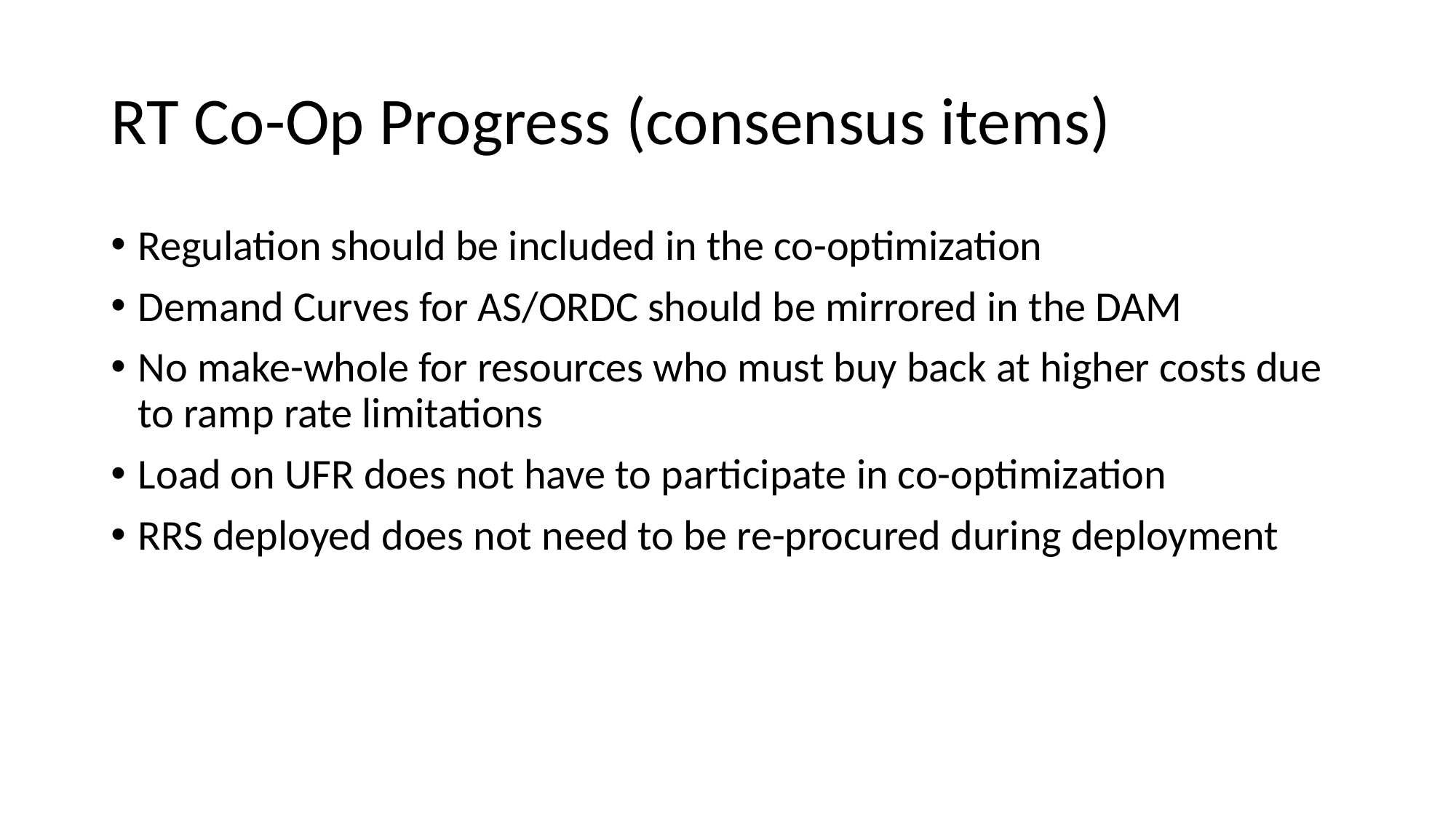

# RT Co-Op Progress (consensus items)
Regulation should be included in the co-optimization
Demand Curves for AS/ORDC should be mirrored in the DAM
No make-whole for resources who must buy back at higher costs due to ramp rate limitations
Load on UFR does not have to participate in co-optimization
RRS deployed does not need to be re-procured during deployment